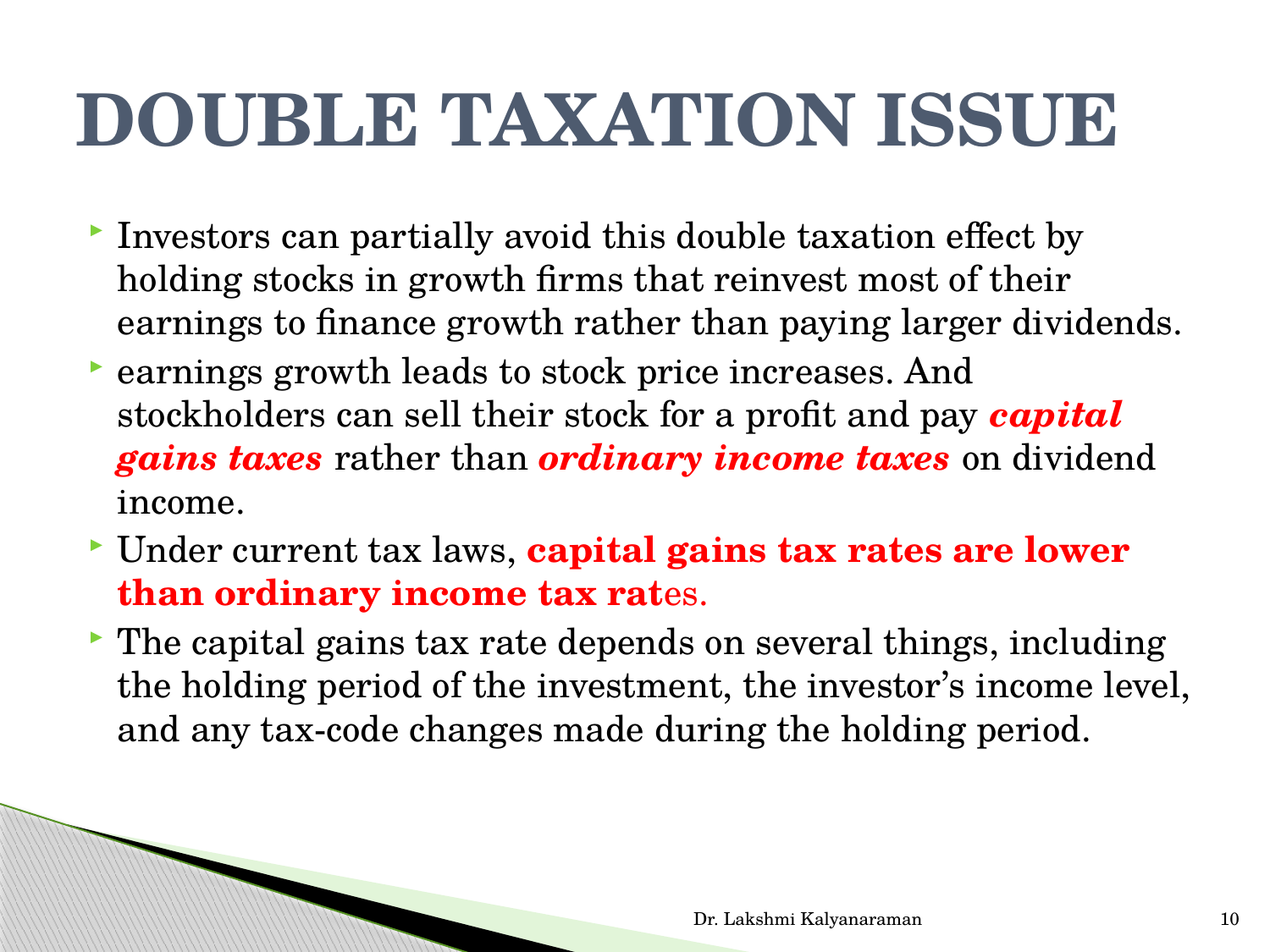

# DOUBLE TAXATION ISSUE
Investors can partially avoid this double taxation effect by holding stocks in growth firms that reinvest most of their earnings to finance growth rather than paying larger dividends.
earnings growth leads to stock price increases. And stockholders can sell their stock for a profit and pay capital gains taxes rather than ordinary income taxes on dividend income.
Under current tax laws, capital gains tax rates are lower than ordinary income tax rates.
The capital gains tax rate depends on several things, including the holding period of the investment, the investor’s income level, and any tax-code changes made during the holding period.

Dr. Lakshmi Kalyanaraman
10